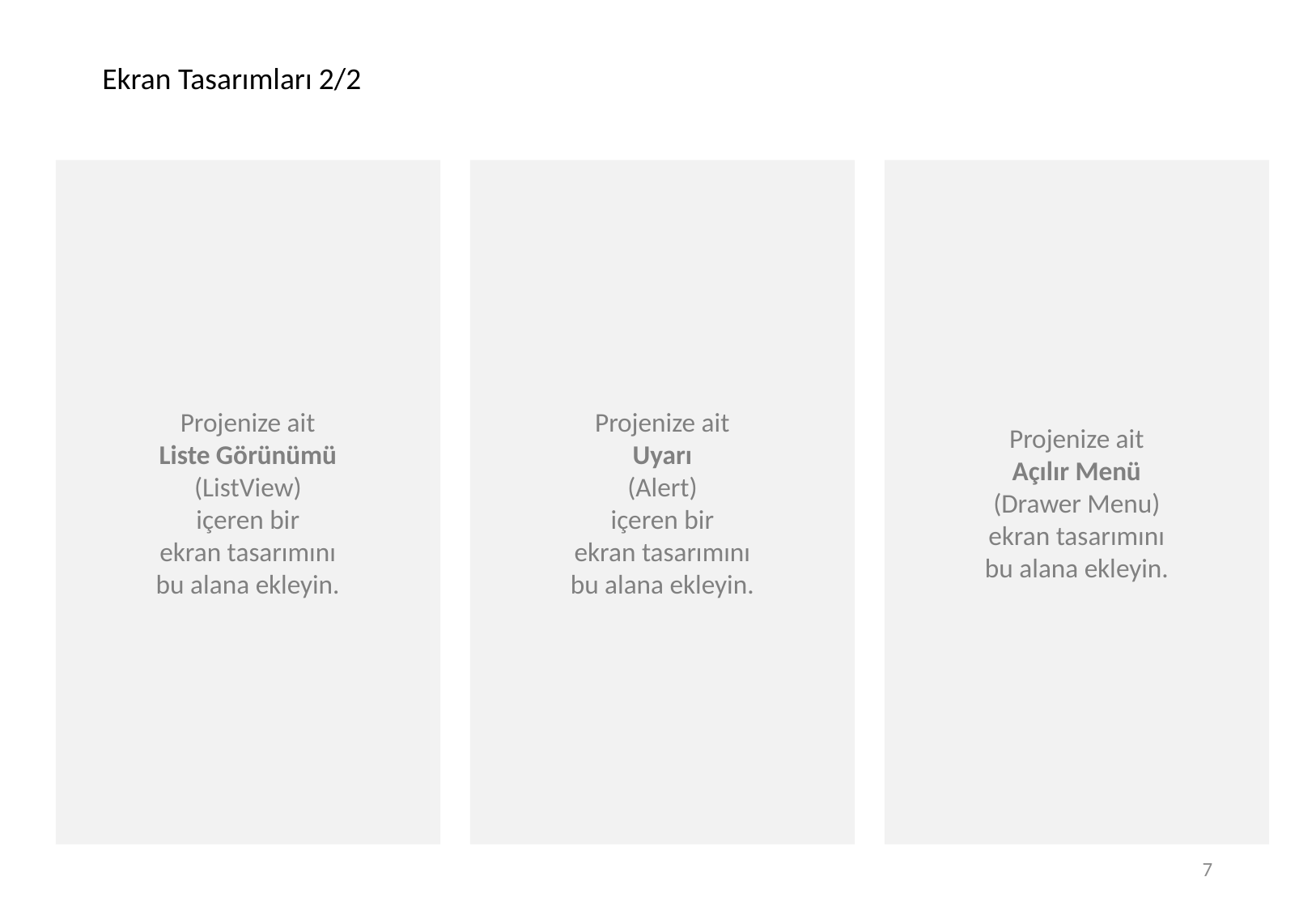

Ekran Tasarımları 2/2
Projenize ait
Açılır Menü
(Drawer Menu)
ekran tasarımını
bu alana ekleyin.
Projenize ait
Uyarı
(Alert)
içeren bir
ekran tasarımını
bu alana ekleyin.
Projenize ait
Liste Görünümü
(ListView)
içeren bir
ekran tasarımını
bu alana ekleyin.
7